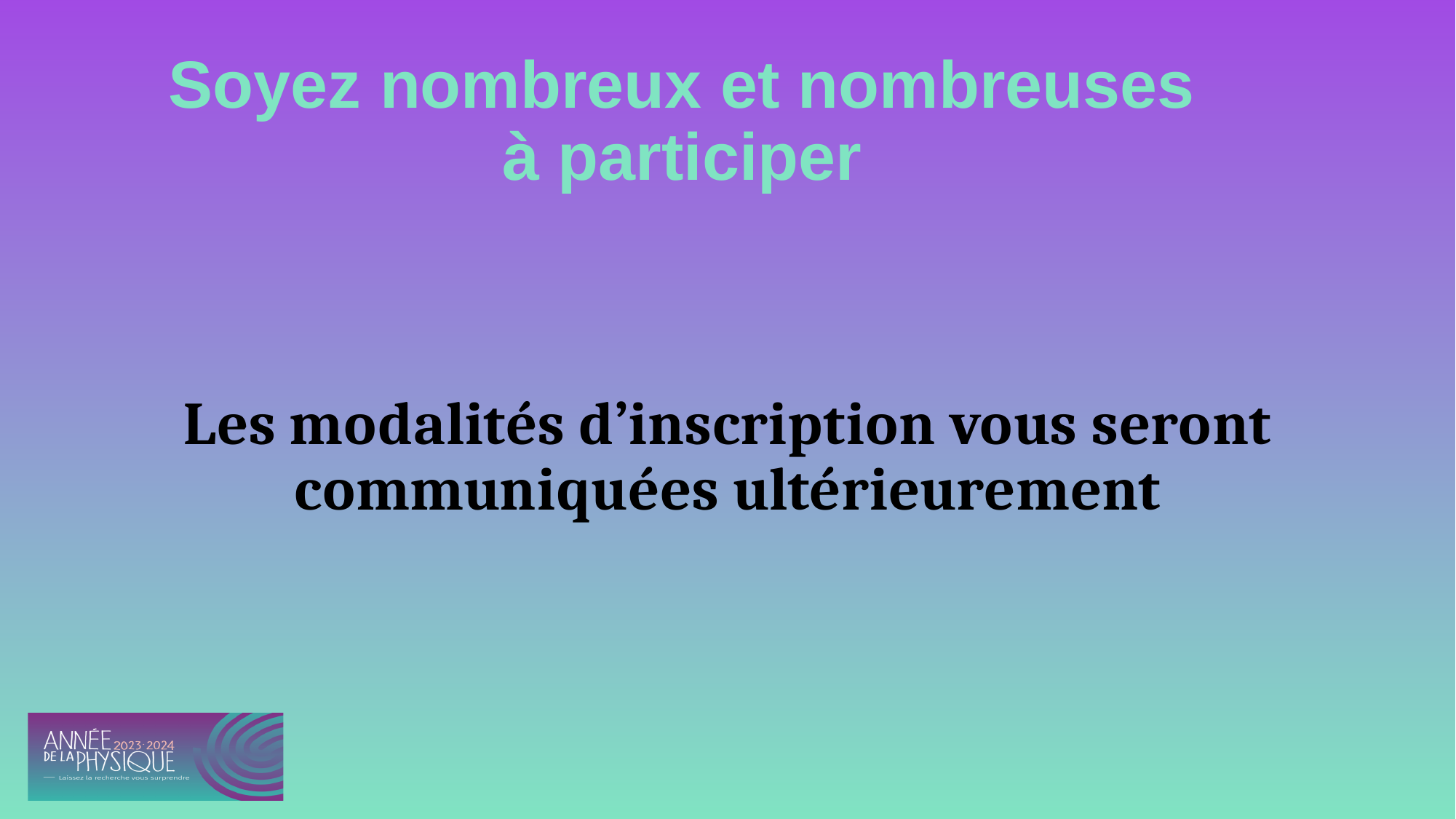

# Soyez nombreux et nombreuses à participer

Les modalités d’inscription vous seront communiquées ultérieurement